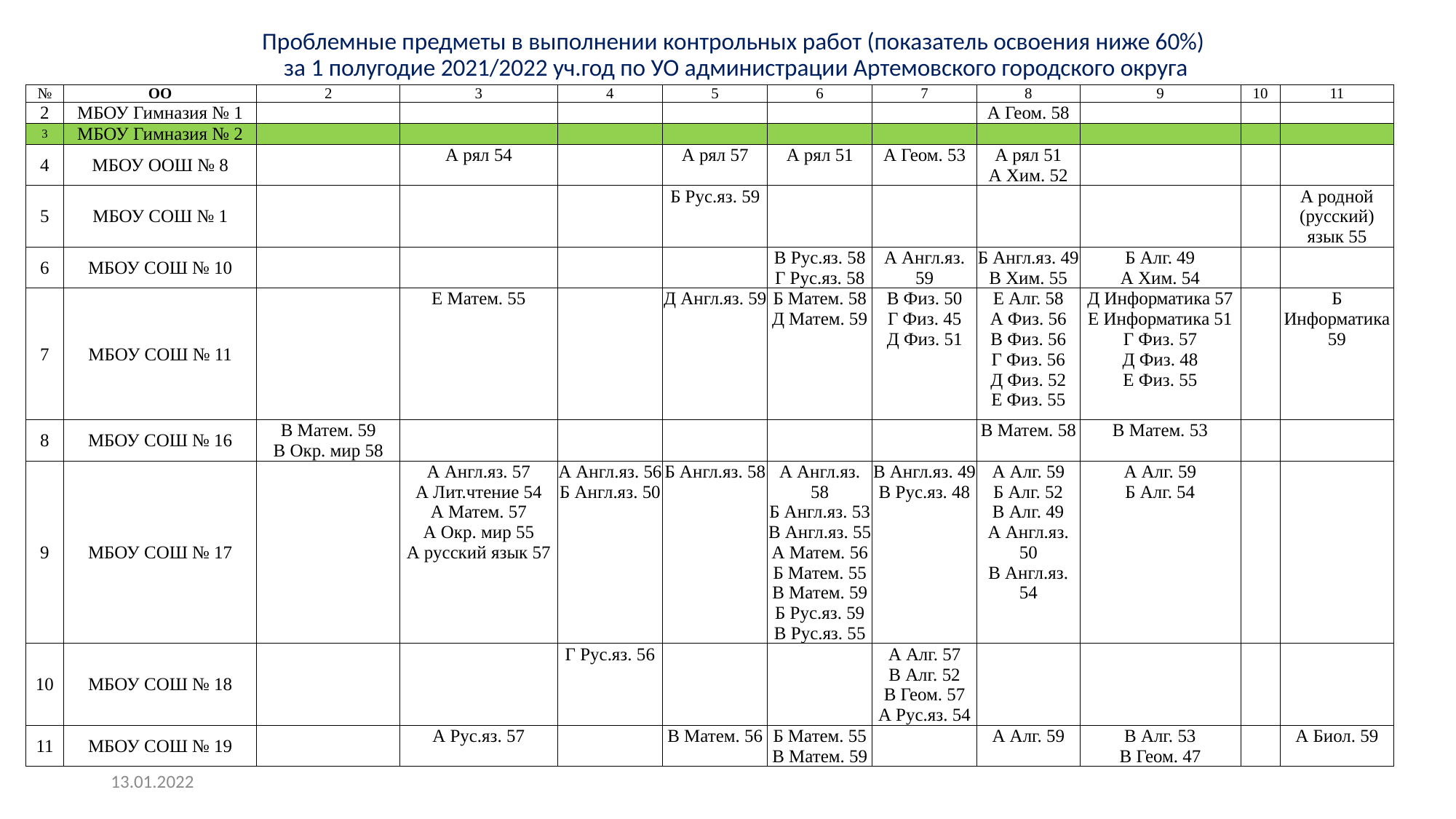

# Проблемные предметы в выполнении контрольных работ (показатель освоения ниже 60%) за 1 полугодие 2021/2022 уч.год по УО администрации Артемовского городского округа
| № | ОО | 2 | 3 | 4 | 5 | 6 | 7 | 8 | 9 | 10 | 11 |
| --- | --- | --- | --- | --- | --- | --- | --- | --- | --- | --- | --- |
| 2 | МБОУ Гимназия № 1 |  |  |  |  |  |  | А Геом. 58 |  |  |  |
| 3 | МБОУ Гимназия № 2 |  |  |  |  |  |  |  |  |  |  |
| 4 | МБОУ ООШ № 8 |  | А рял 54 |  | А рял 57 | А рял 51 | А Геом. 53 | А рял 51 А Хим. 52 |  |  |  |
| 5 | МБОУ СОШ № 1 |  |  |  | Б Рус.яз. 59 |  |  |  |  |  | А родной (русский) язык 55 |
| 6 | МБОУ СОШ № 10 |  |  |  |  | В Рус.яз. 58 Г Рус.яз. 58 | А Англ.яз. 59 | Б Англ.яз. 49 В Хим. 55 | Б Алг. 49 А Хим. 54 |  |  |
| 7 | МБОУ СОШ № 11 |  | Е Матем. 55 |  | Д Англ.яз. 59 | Б Матем. 58 Д Матем. 59 | В Физ. 50 Г Физ. 45 Д Физ. 51 | Е Алг. 58 А Физ. 56 В Физ. 56 Г Физ. 56 Д Физ. 52 Е Физ. 55 | Д Информатика 57 Е Информатика 51 Г Физ. 57 Д Физ. 48 Е Физ. 55 |  | Б Информатика 59 |
| 8 | МБОУ СОШ № 16 | В Матем. 59 В Окр. мир 58 |  |  |  |  |  | В Матем. 58 | В Матем. 53 |  |  |
| 9 | МБОУ СОШ № 17 |  | А Англ.яз. 57 А Лит.чтение 54 А Матем. 57 А Окр. мир 55 А русский язык 57 | А Англ.яз. 56 Б Англ.яз. 50 | Б Англ.яз. 58 | А Англ.яз. 58 Б Англ.яз. 53 В Англ.яз. 55 А Матем. 56 Б Матем. 55 В Матем. 59 Б Рус.яз. 59 В Рус.яз. 55 | В Англ.яз. 49 В Рус.яз. 48 | А Алг. 59 Б Алг. 52 В Алг. 49 А Англ.яз. 50 В Англ.яз. 54 | А Алг. 59 Б Алг. 54 |  |  |
| 10 | МБОУ СОШ № 18 |  |  | Г Рус.яз. 56 |  |  | А Алг. 57 В Алг. 52 В Геом. 57 А Рус.яз. 54 |  |  |  |  |
| 11 | МБОУ СОШ № 19 |  | А Рус.яз. 57 |  | В Матем. 56 | Б Матем. 55 В Матем. 59 |  | А Алг. 59 | В Алг. 53 В Геом. 47 |  | А Биол. 59 |
13.01.2022